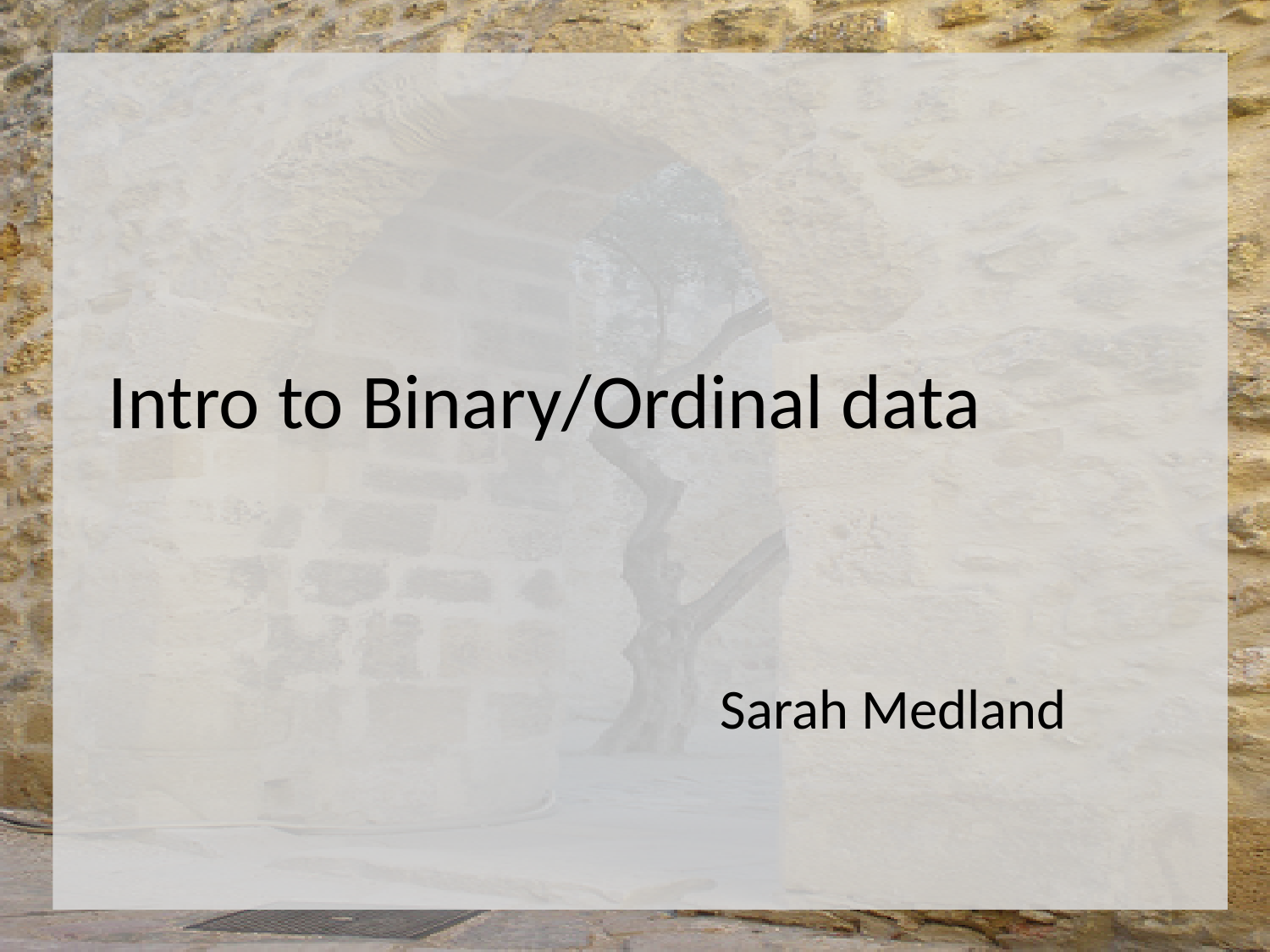

# Intro to Binary/Ordinal data
Sarah Medland